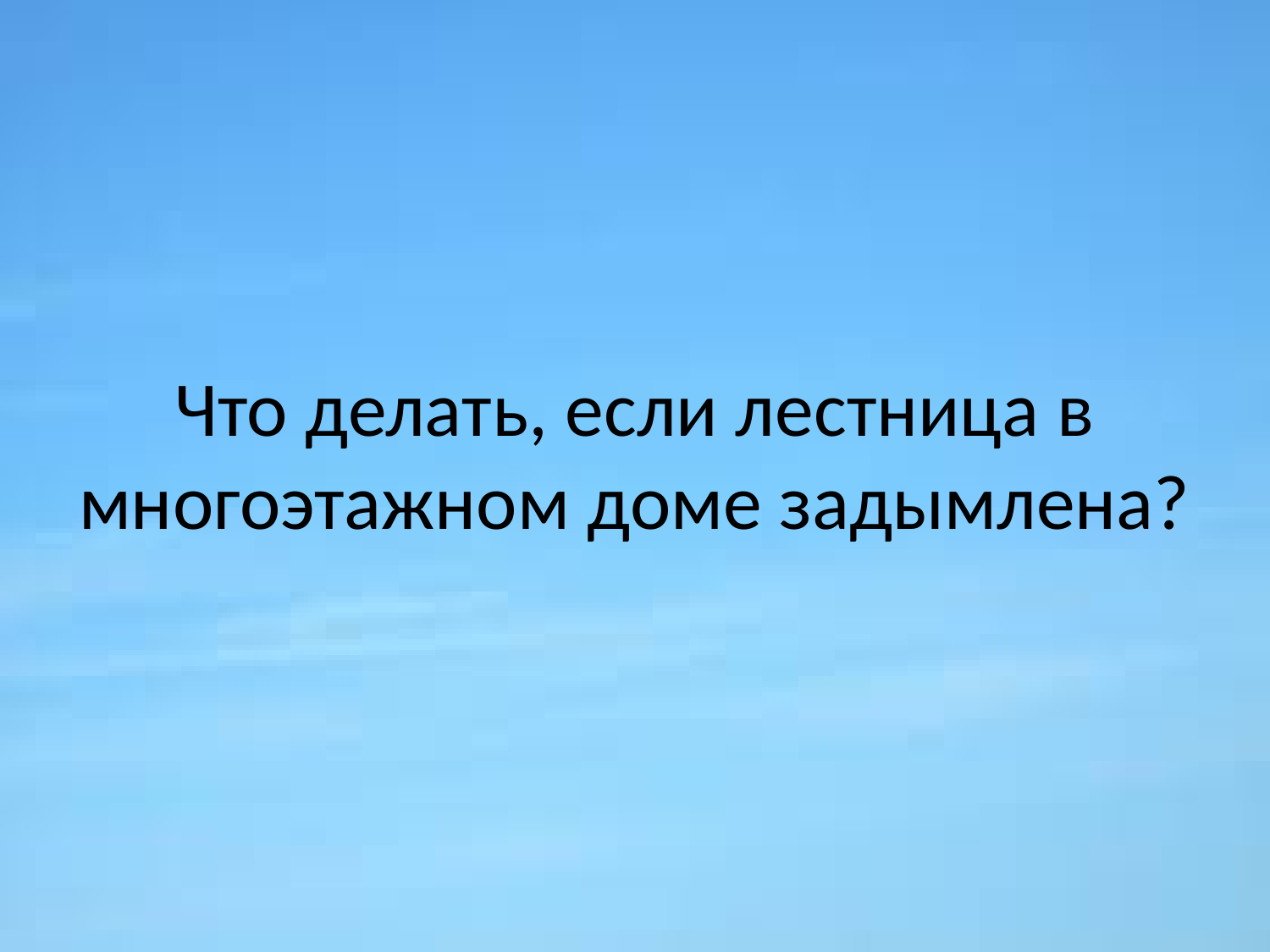

# Что делать, если лестница в многоэтажном доме задымлена?